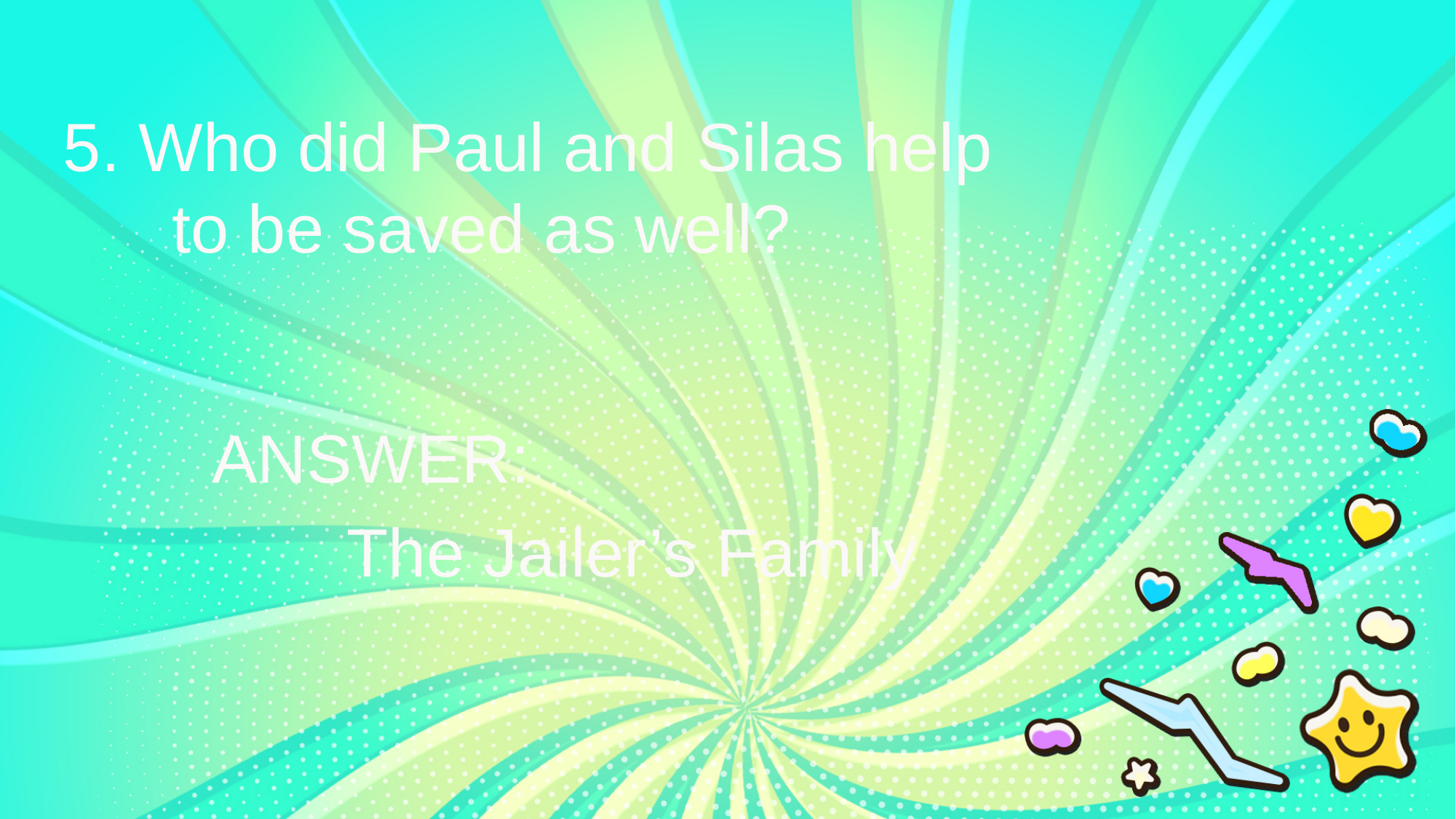

5. Who did Paul and Silas help
	to be saved as well?
ANSWER:
The Jailer’s Family